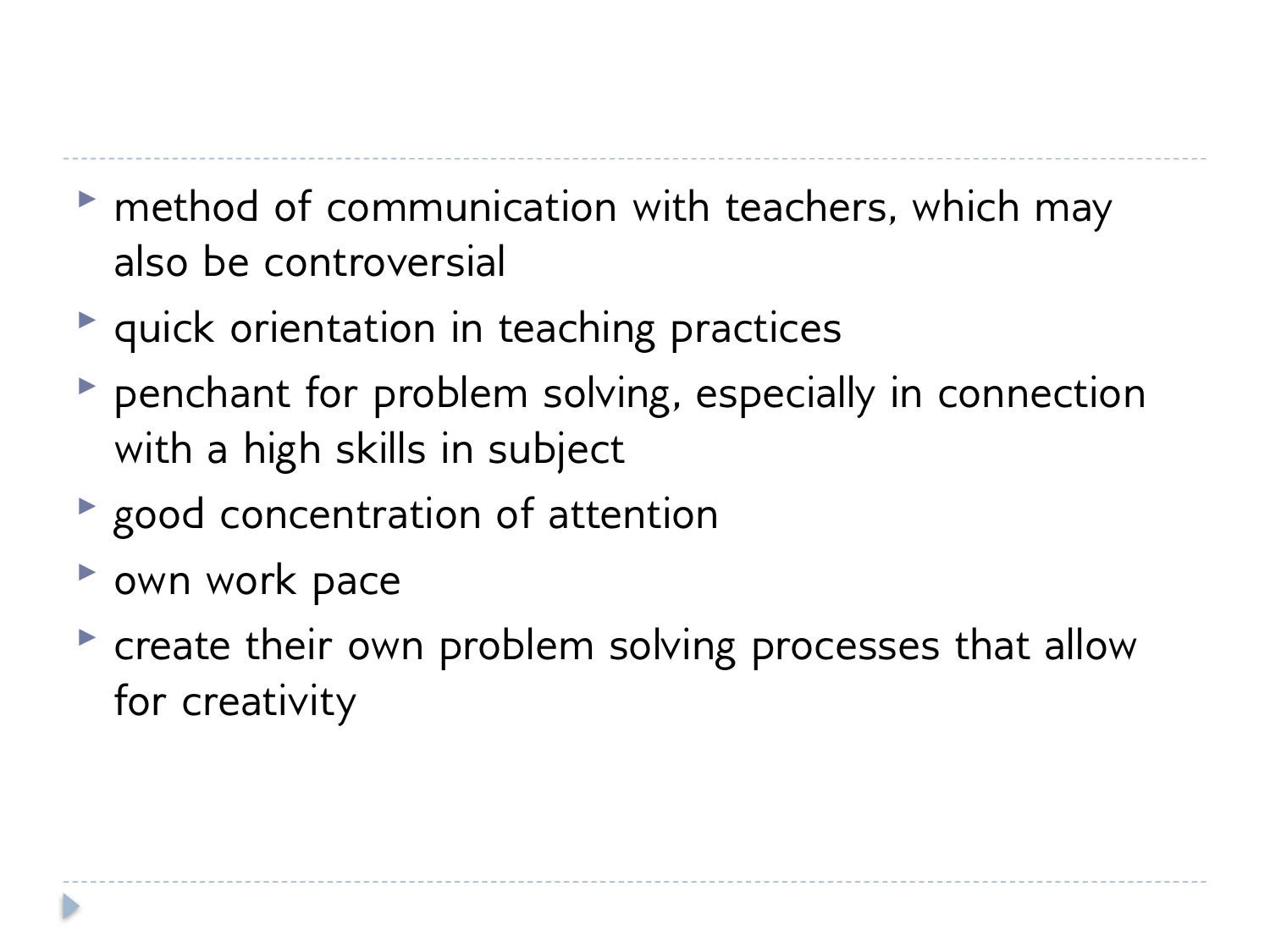

#
method of communication with teachers, which may also be controversial
quick orientation in teaching practices
penchant for problem solving, especially in connection with a high skills in subject
good concentration of attention
own work pace
create their own problem solving processes that allow for creativity